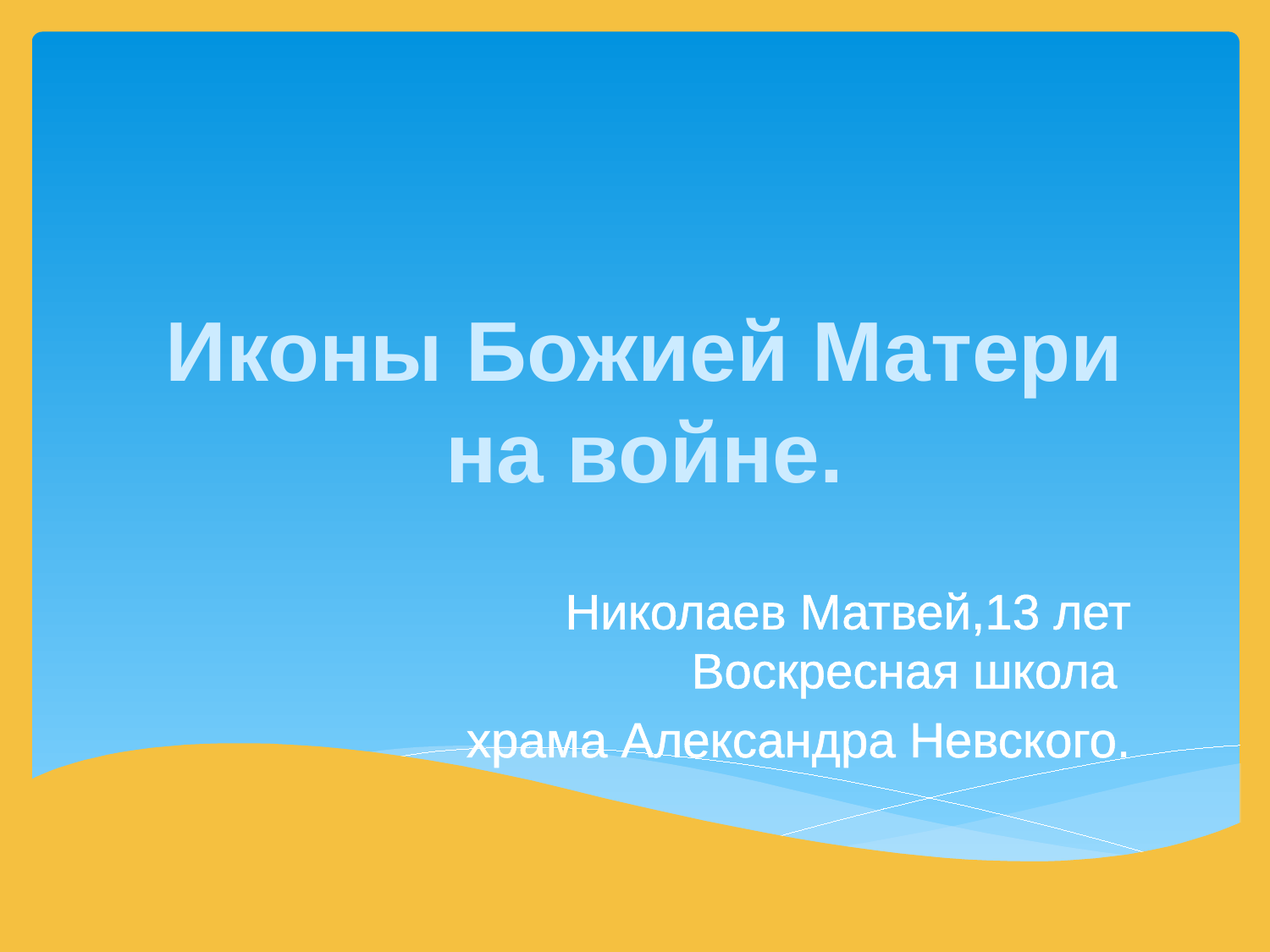

# Иконы Божией Матери на войне.

Николаев Матвей,13 лет Воскресная школа
храма Александра Невского.